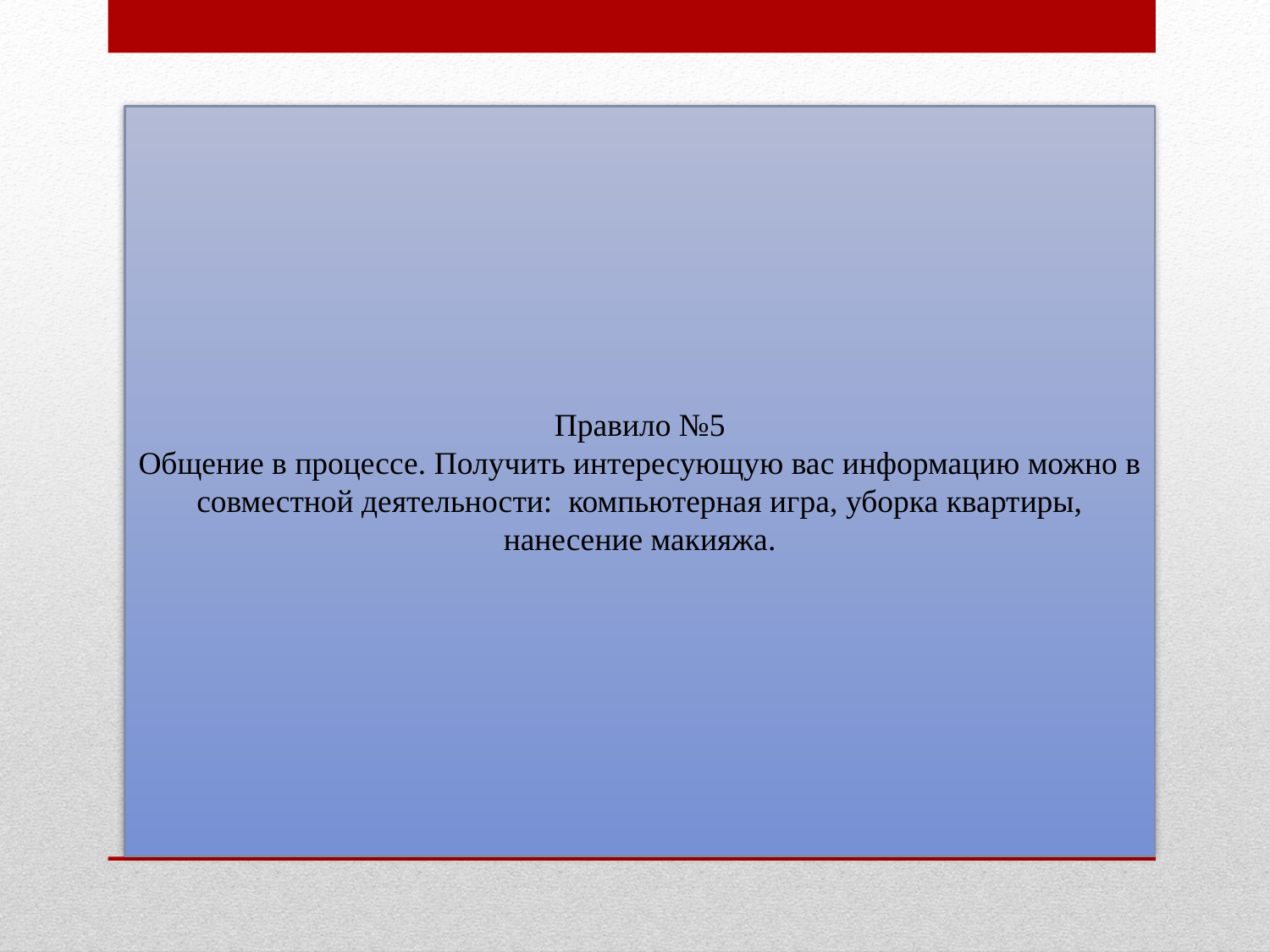

Правило №5
Общение в процессе. Получить интересующую вас информацию можно в
совместной деятельности:  компьютерная игра, уборка квартиры, нанесение макияжа.